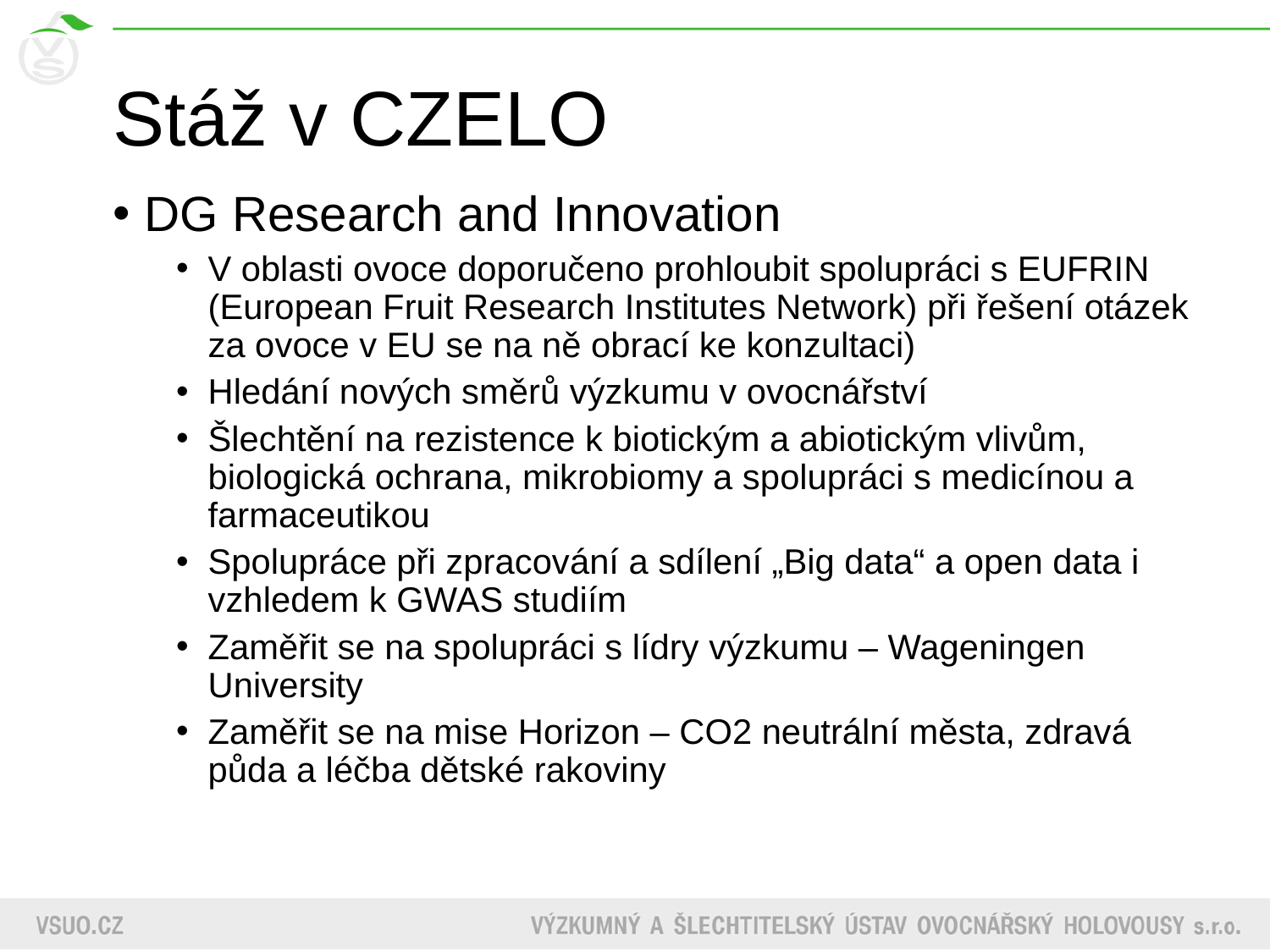

# Stáž v CZELO
DG Research and Innovation
V oblasti ovoce doporučeno prohloubit spolupráci s EUFRIN (European Fruit Research Institutes Network) při řešení otázek za ovoce v EU se na ně obrací ke konzultaci)
Hledání nových směrů výzkumu v ovocnářství
Šlechtění na rezistence k biotickým a abiotickým vlivům, biologická ochrana, mikrobiomy a spolupráci s medicínou a farmaceutikou
Spolupráce při zpracování a sdílení „Big data“ a open data i vzhledem k GWAS studiím
Zaměřit se na spolupráci s lídry výzkumu – Wageningen University
Zaměřit se na mise Horizon – CO2 neutrální města, zdravá půda a léčba dětské rakoviny